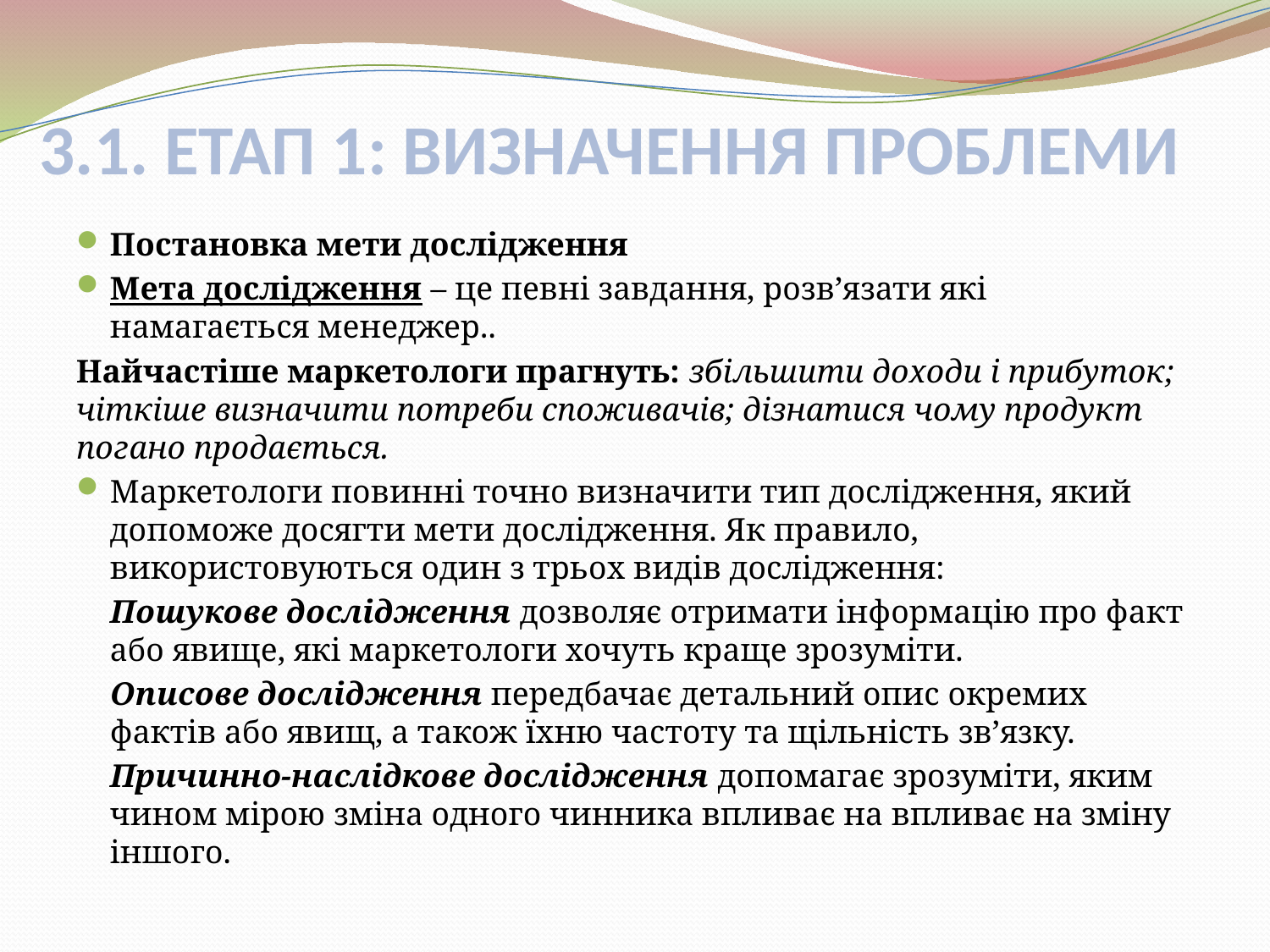

# 3.1. ЕТАП 1: ВИЗНАЧЕННЯ ПРОБЛЕМИ
Постановка мети дослідження
Мета дослідження – це певні завдання, розв’язати які намагається менеджер..
Найчастіше маркетологи прагнуть: збільшити доходи і прибуток; чіткіше визначити потреби споживачів; дізнатися чому продукт погано продається.
Маркетологи повинні точно визначити тип дослідження, який допоможе досягти мети дослідження. Як правило, використовуються один з трьох видів дослідження:
		Пошукове дослідження дозволяє отримати інформацію про факт або явище, які маркетологи хочуть краще зрозуміти.
		Описове дослідження передбачає детальний опис окремих фактів або явищ, а також їхню частоту та щільність зв’язку.
		Причинно-наслідкове дослідження допомагає зрозуміти, яким чином мірою зміна одного чинника впливає на впливає на зміну іншого.